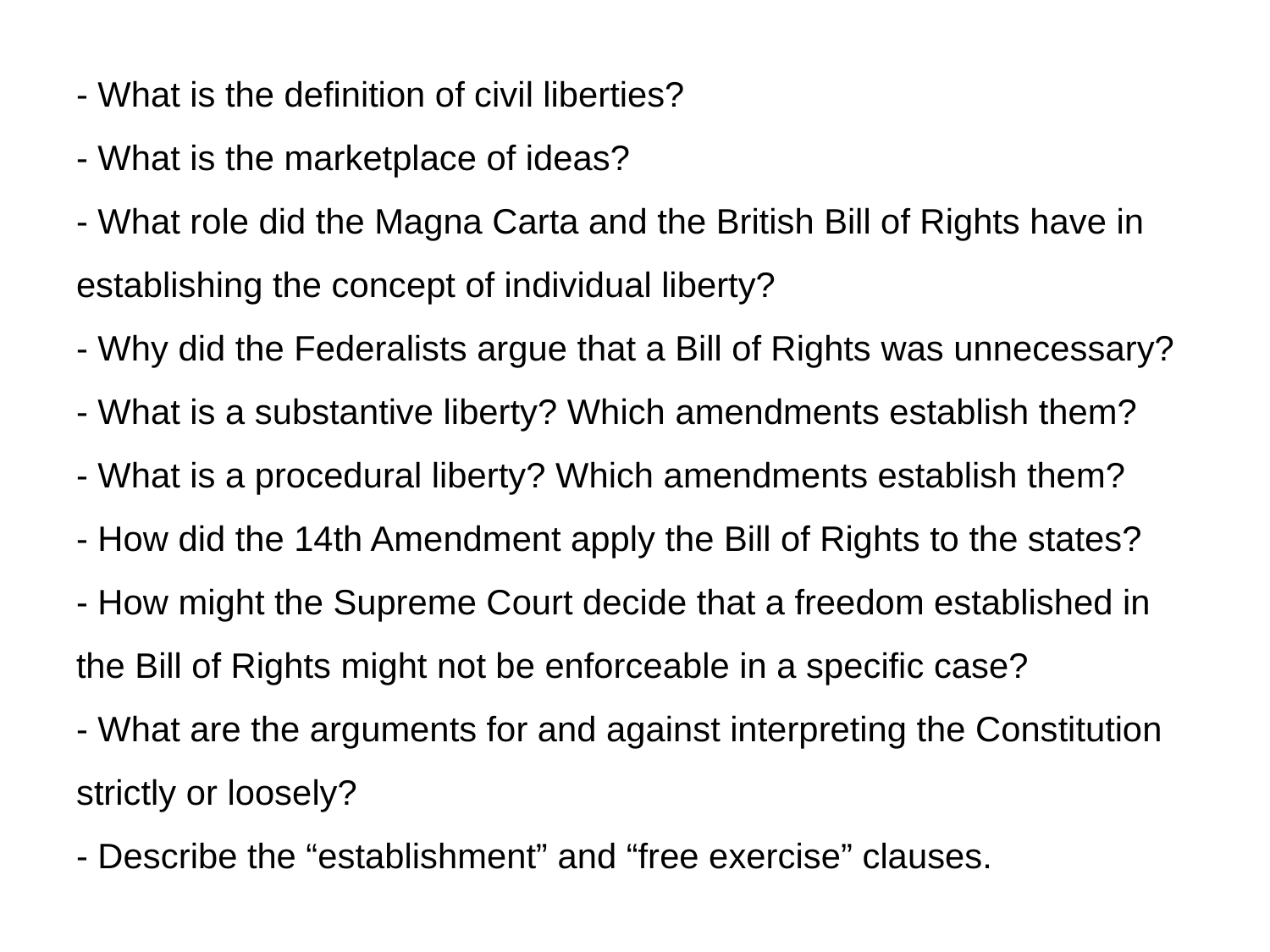

# - What is the definition of civil liberties? - What is the marketplace of ideas? - What role did the Magna Carta and the British Bill of Rights have in establishing the concept of individual liberty? - Why did the Federalists argue that a Bill of Rights was unnecessary? - What is a substantive liberty? Which amendments establish them? - What is a procedural liberty? Which amendments establish them? - How did the 14th Amendment apply the Bill of Rights to the states? - How might the Supreme Court decide that a freedom established in the Bill of Rights might not be enforceable in a specific case? - What are the arguments for and against interpreting the Constitution strictly or loosely? - Describe the “establishment” and “free exercise” clauses.